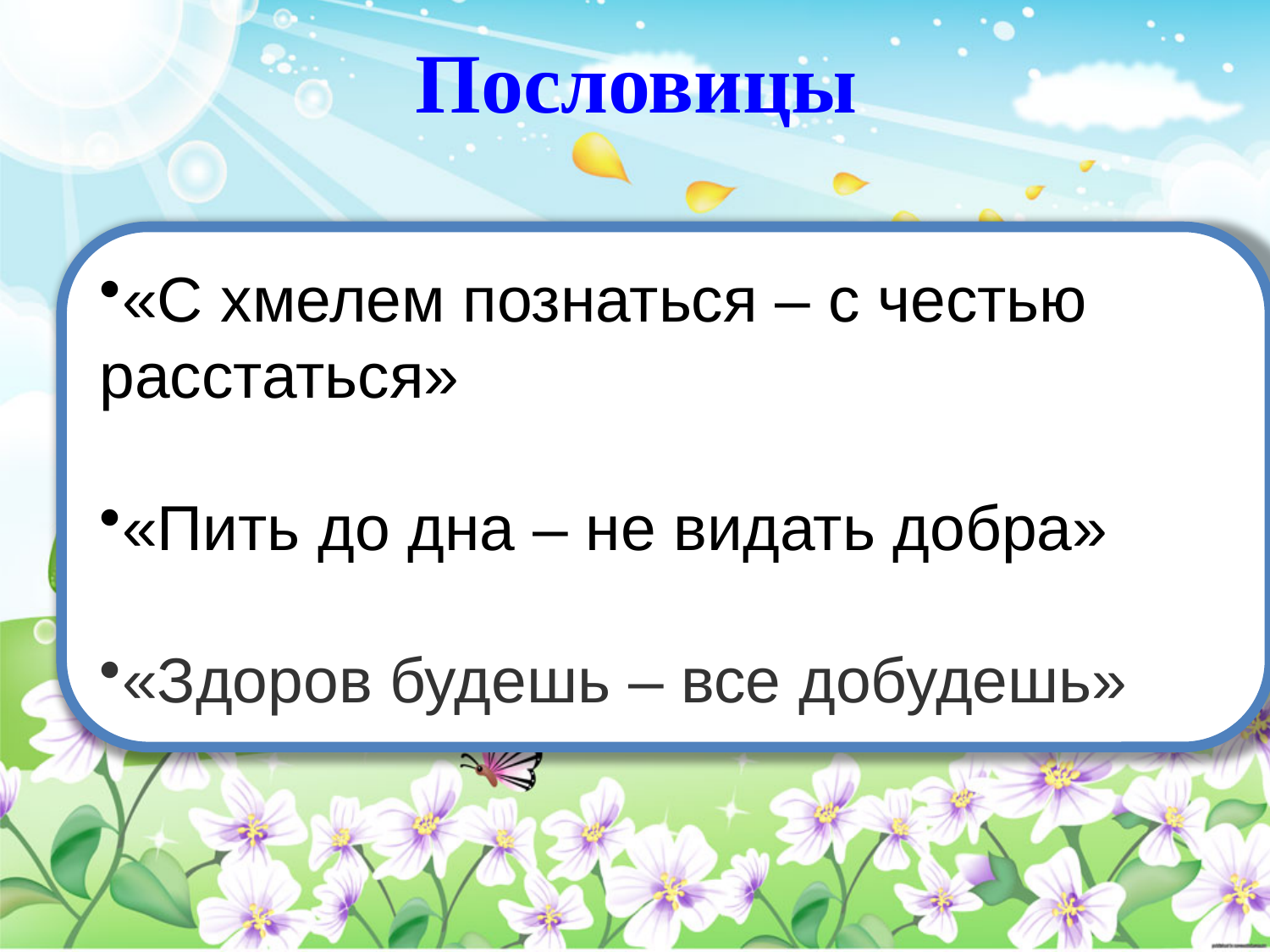

# Пословицы
«С хмелем познаться – с честью расстаться»

«Пить до дна – не видать добра»

«Здоров будешь – все добудешь»